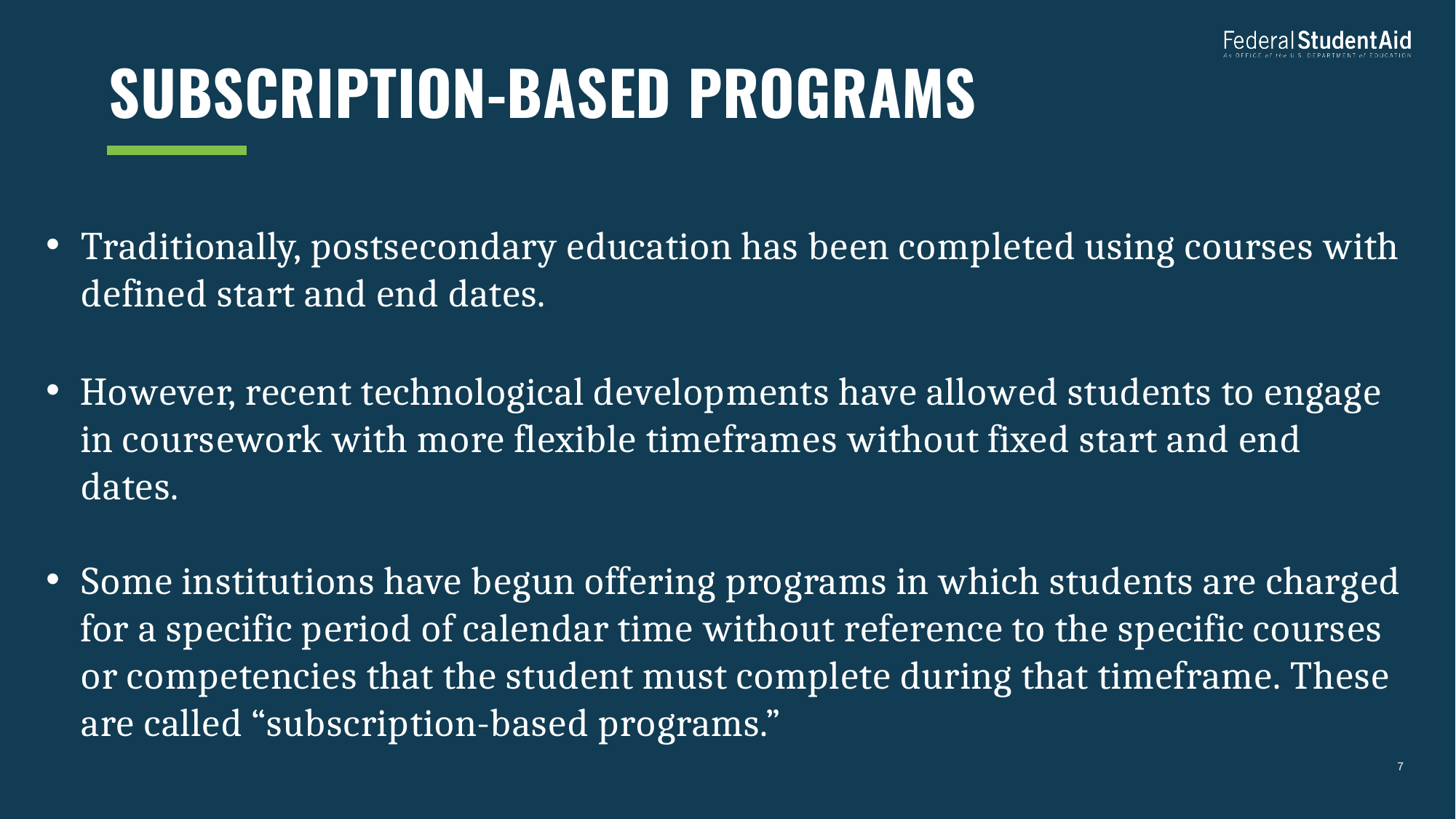

# Subscription-based programs
Traditionally, postsecondary education has been completed using courses with defined start and end dates.

However, recent technological developments have allowed students to engage in coursework with more flexible timeframes without fixed start and end dates.

Some institutions have begun offering programs in which students are charged for a specific period of calendar time without reference to the specific courses or competencies that the student must complete during that timeframe. These are called “subscription-based programs.”

7